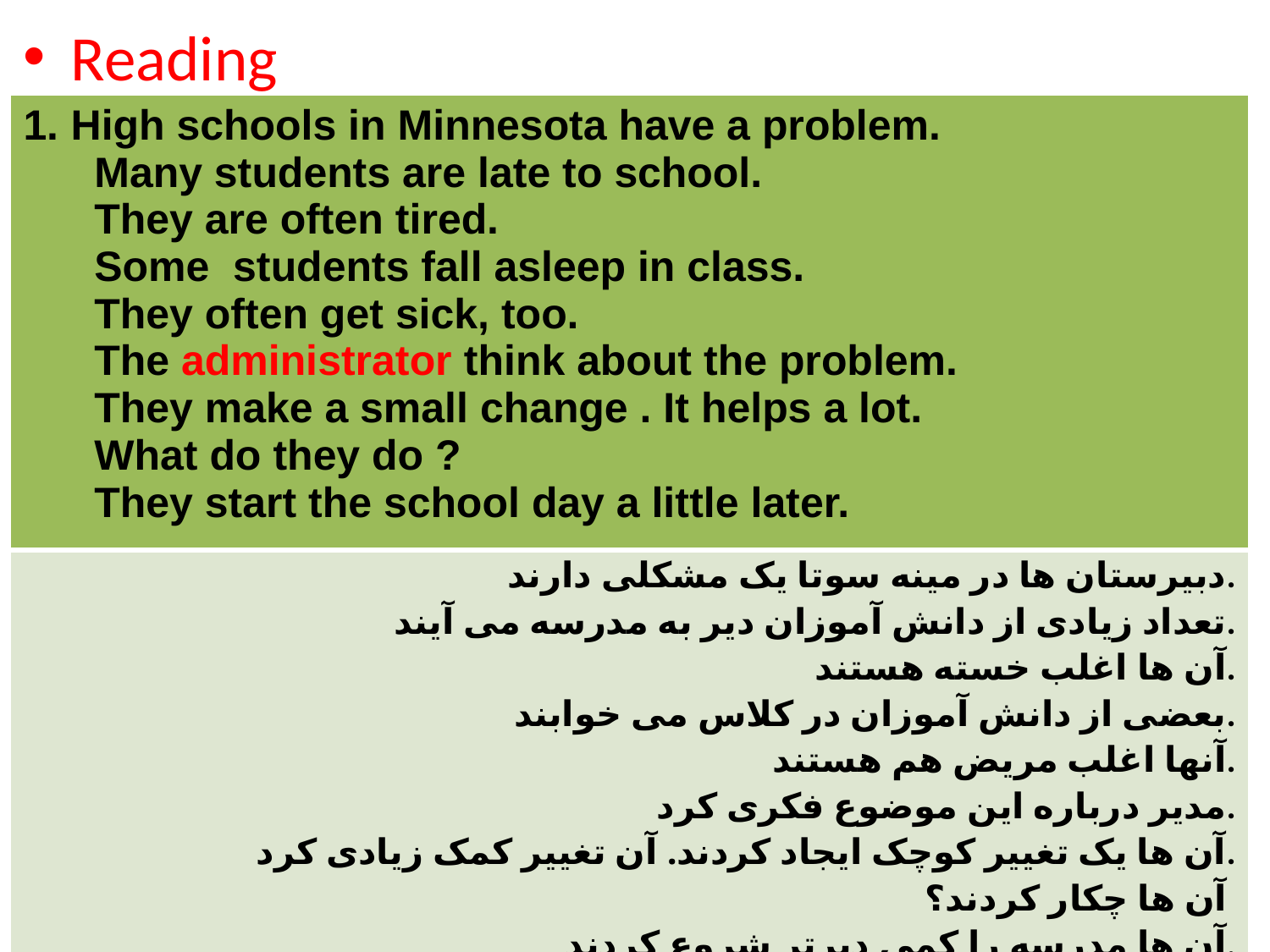

Reading
| High schools in Minnesota have a problem. Many students are late to school. They are often tired. Some students fall asleep in class. They often get sick, too. The administrator think about the problem. They make a small change . It helps a lot. What do they do ? They start the school day a little later. |
| --- |
| دبیرستان ها در مینه سوتا یک مشکلی دارند. تعداد زیادی از دانش آموزان دیر به مدرسه می آیند. آن ها اغلب خسته هستند. بعضی از دانش آموزان در کلاس می خوابند. آنها اغلب مریض هم هستند. مدیر درباره این موضوع فکری کرد. آن ها یک تغییر کوچک ایجاد کردند. آن تغییر کمک زیادی کرد. آن ها چکار کردند؟ آن ها مدرسه را کمی دیرتر شروع کردند. |